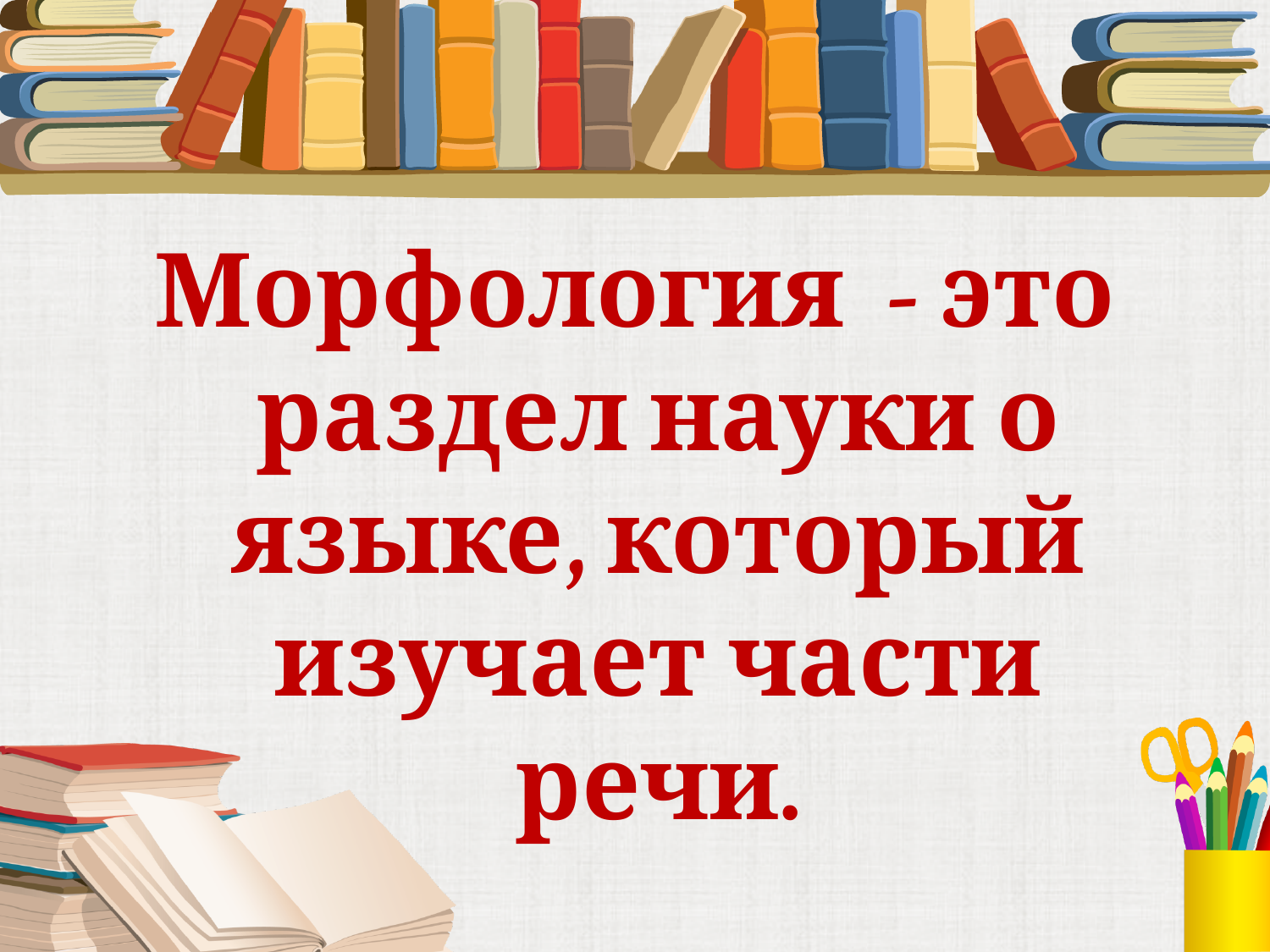

Морфология  - это раздел науки о языке, который изучает части речи.